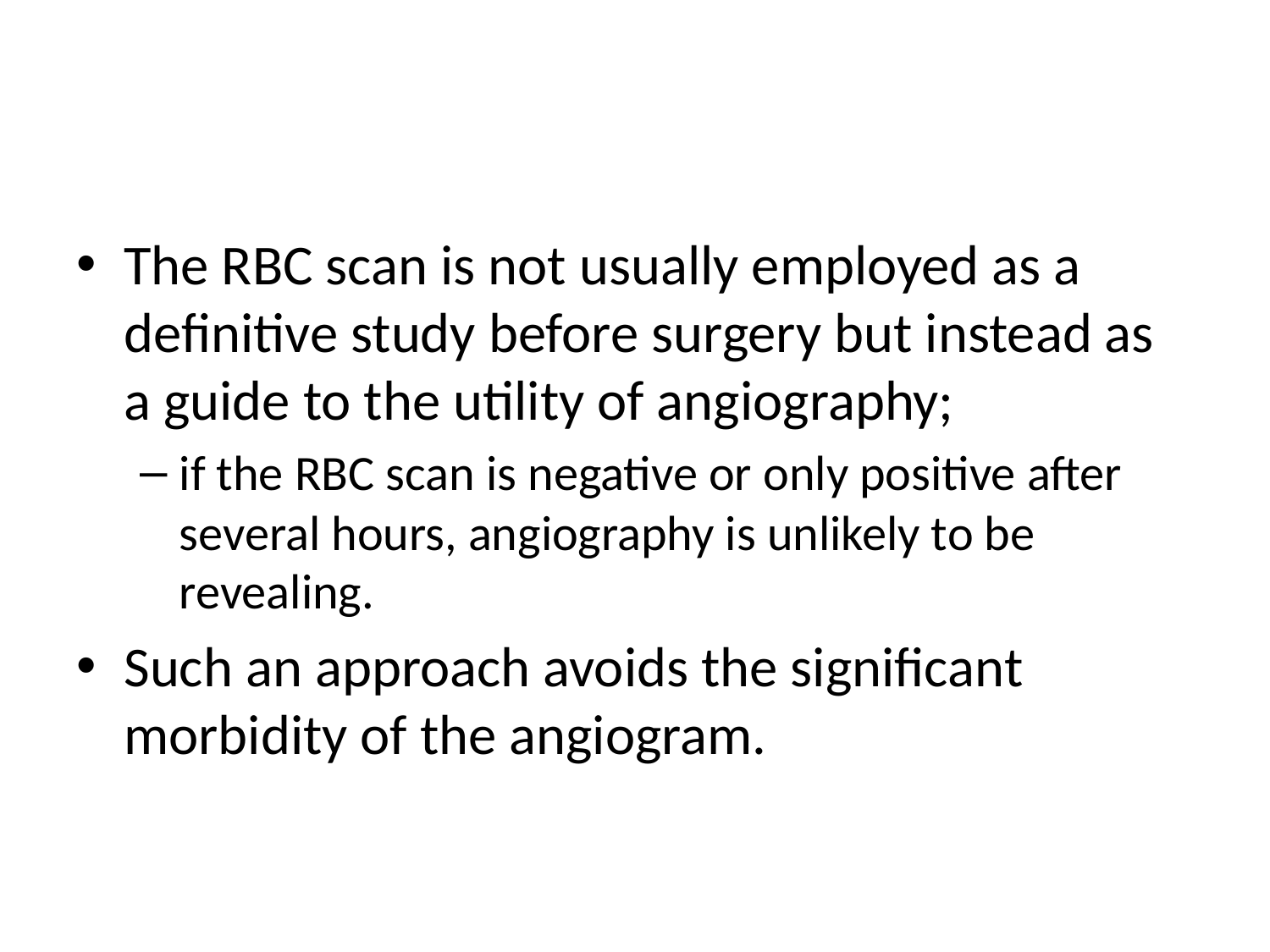

#
The RBC scan is not usually employed as a definitive study before surgery but instead as a guide to the utility of angiography;
if the RBC scan is negative or only positive after several hours, angiography is unlikely to be revealing.
Such an approach avoids the significant morbidity of the angiogram.